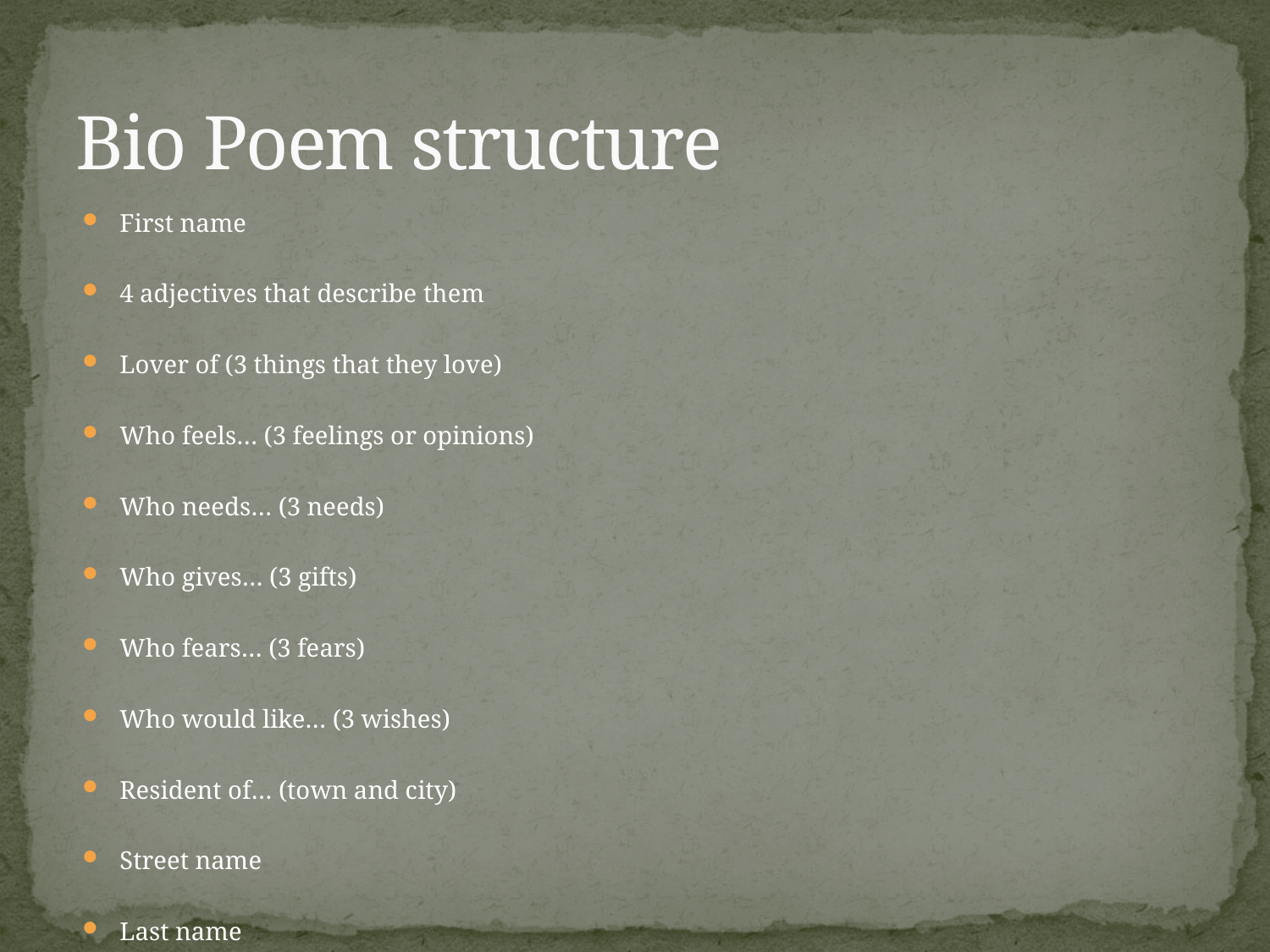

# Bio Poem structure
First name

4 adjectives that describe them

Lover of (3 things that they love)

Who feels… (3 feelings or opinions)

Who needs… (3 needs)

Who gives… (3 gifts)

Who fears… (3 fears)

Who would like… (3 wishes)

Resident of… (town and city)

Street name

Last name